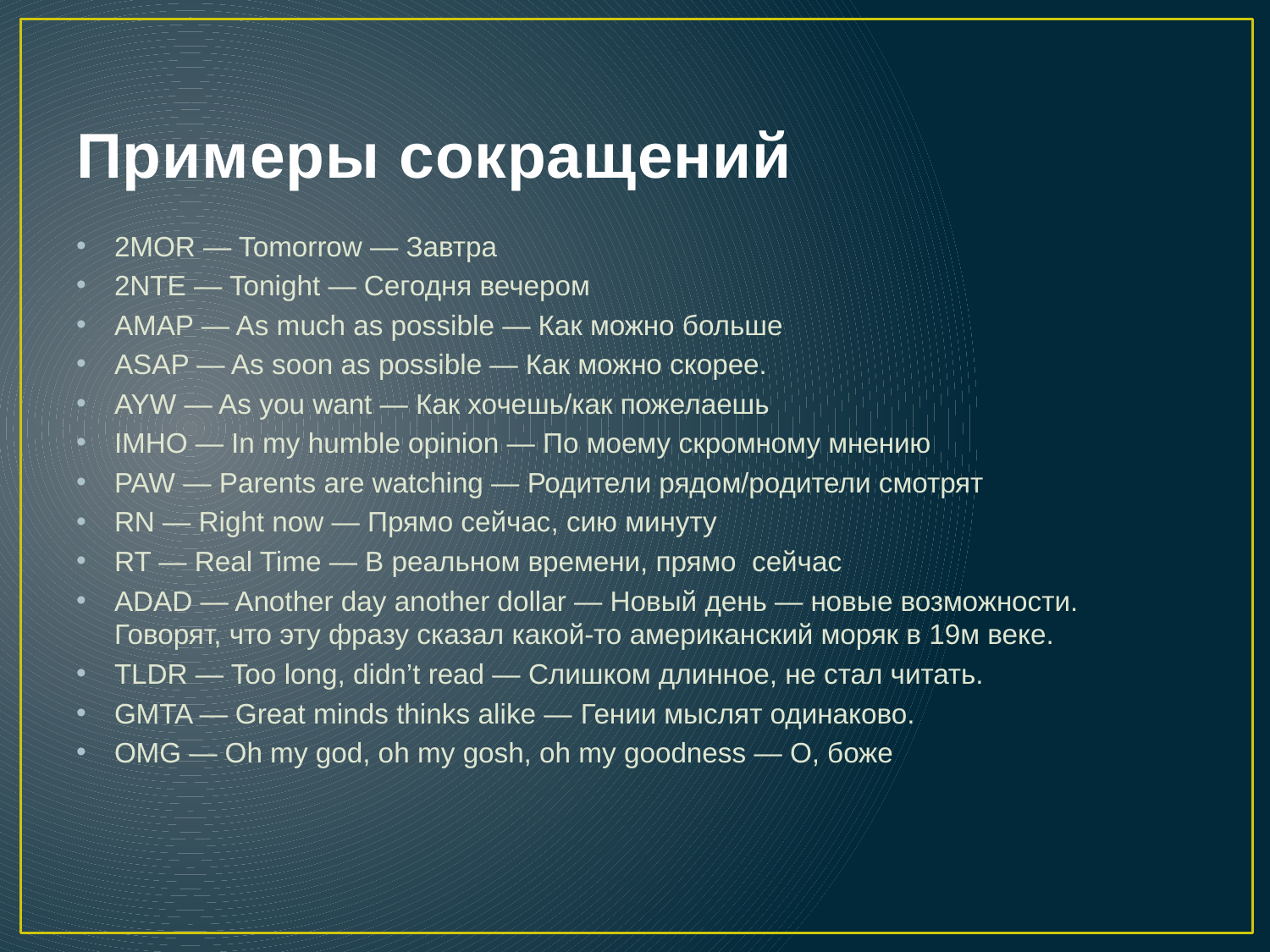

# Примеры сокращений
2MOR — Tomorrow — Завтра
2NTE — Tonight — Сегодня вечером
AMAP — As much as possible — Как можно больше
ASAP — As soon as possible — Как можно скорее.
AYW — As you want — Как хочешь/как пожелаешь
IMHO — In my humble opinion — По моему скромному мнению
PAW — Parents are watching — Родители рядом/родители смотрят
RN — Right now — Прямо сейчас, сию минуту
RT — Real Time — В реальном времени, прямо  сейчас
ADAD — Another day another dollar — Новый день — новые возможности. Говорят, что эту фразу сказал какой-то американский моряк в 19м веке.
TLDR — Too long, didn’t read — Слишком длинное, не стал читать.
GMTA — Great minds thinks alike — Гении мыслят одинаково.
OMG — Oh my god, oh my gosh, oh my goodness — О, боже